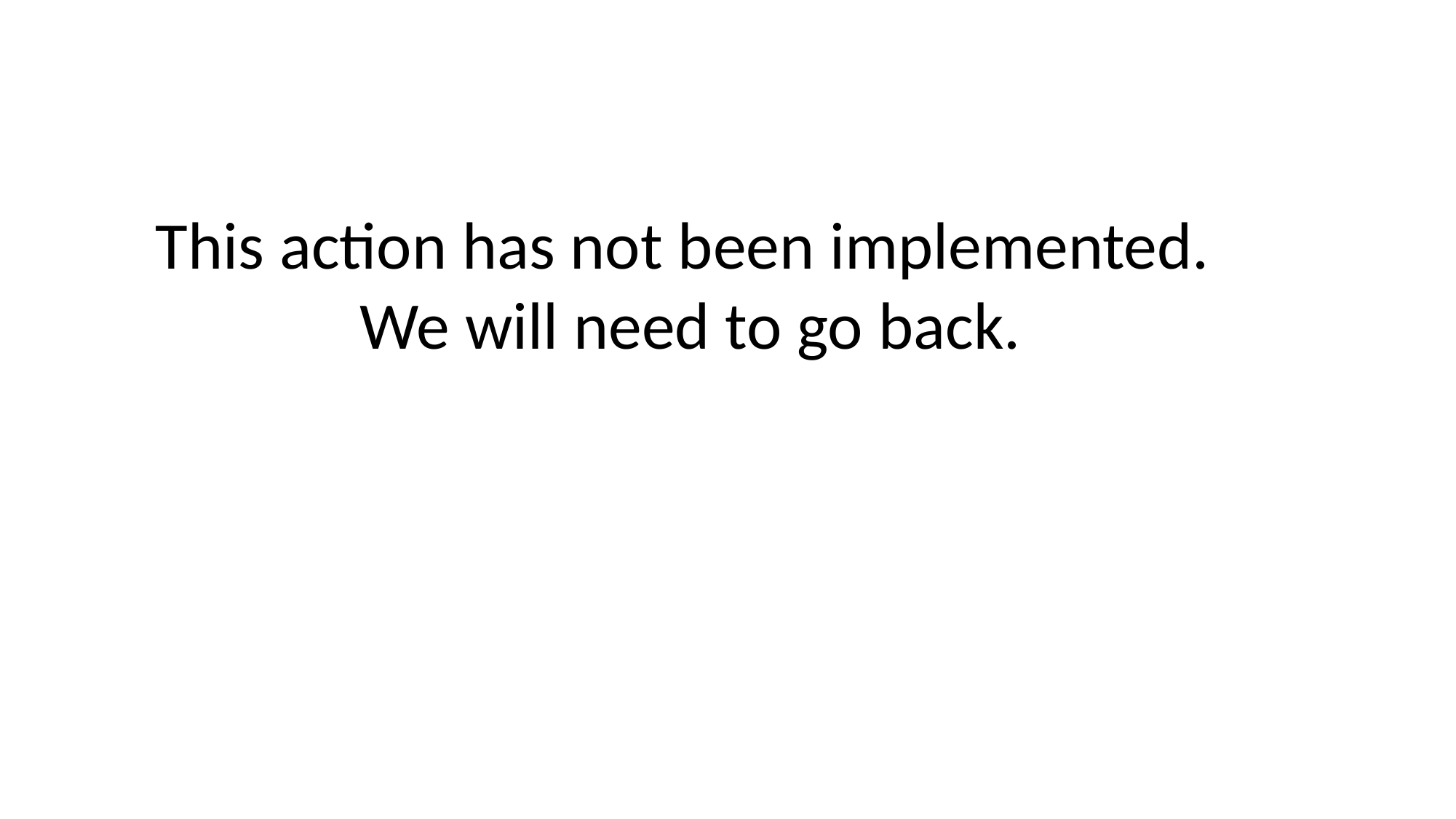

This action has not been implemented.
We will need to go back.